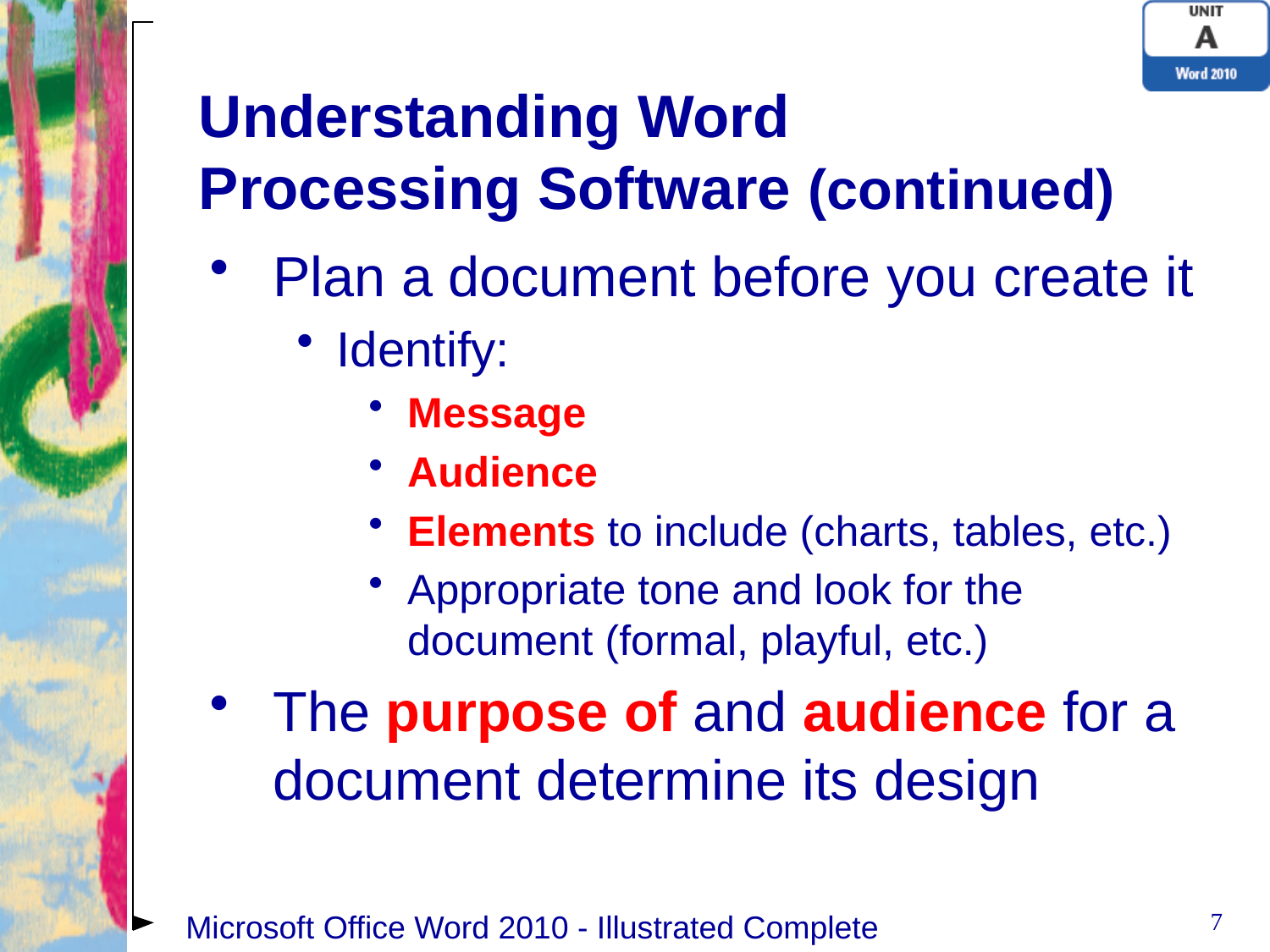

# Understanding Word Processing Software (continued)
Plan a document before you create it
Identify:
Message
Audience
Elements to include (charts, tables, etc.)
Appropriate tone and look for the document (formal, playful, etc.)
The purpose of and audience for a document determine its design
7
Microsoft Office Word 2010 - Illustrated Complete